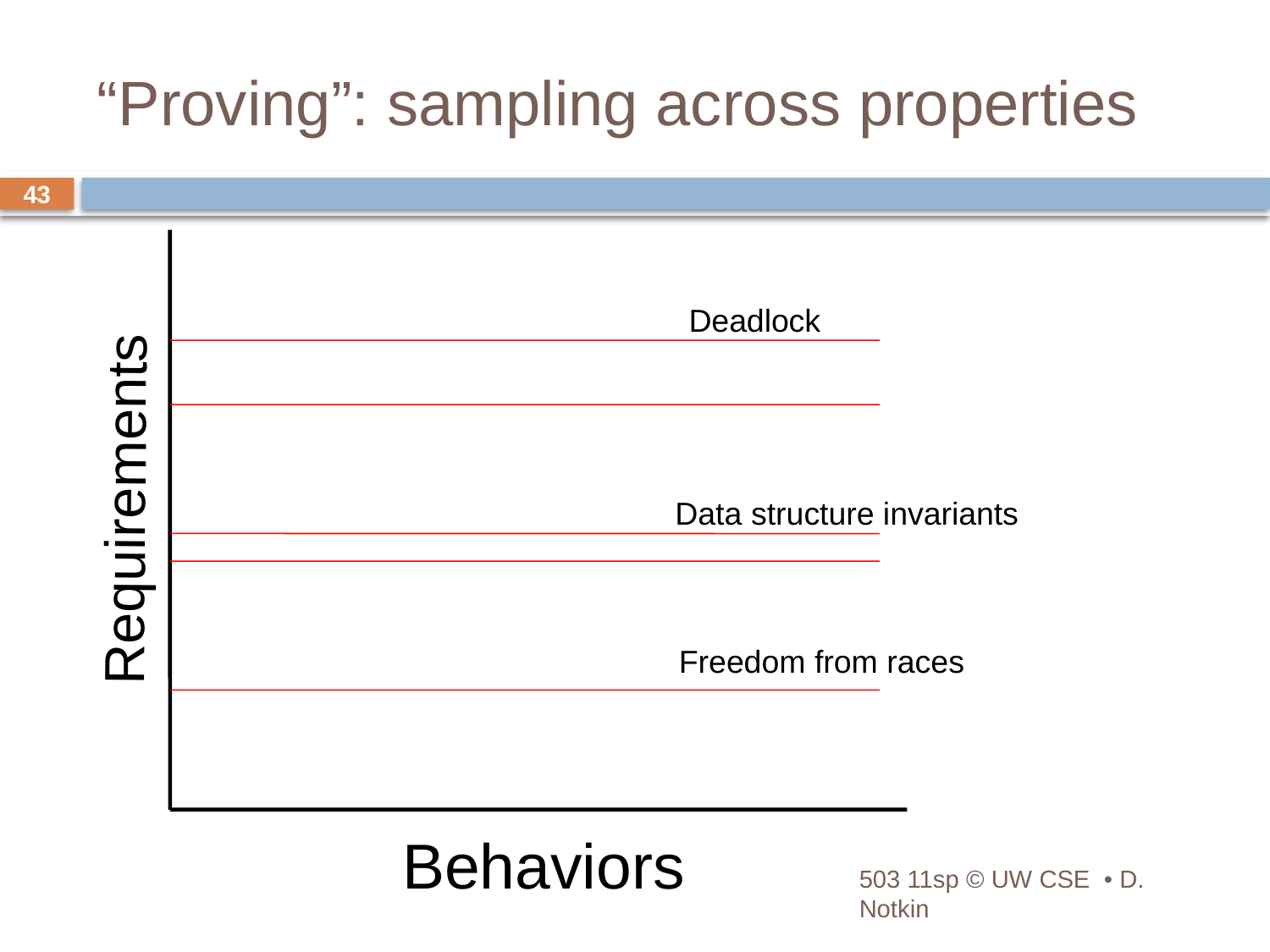

# “Proving”: sampling across properties
43

Deadlock

Data structure invariants

Freedom from races

Requirements
Behaviors
503 11sp © UW CSE  • D. Notkin